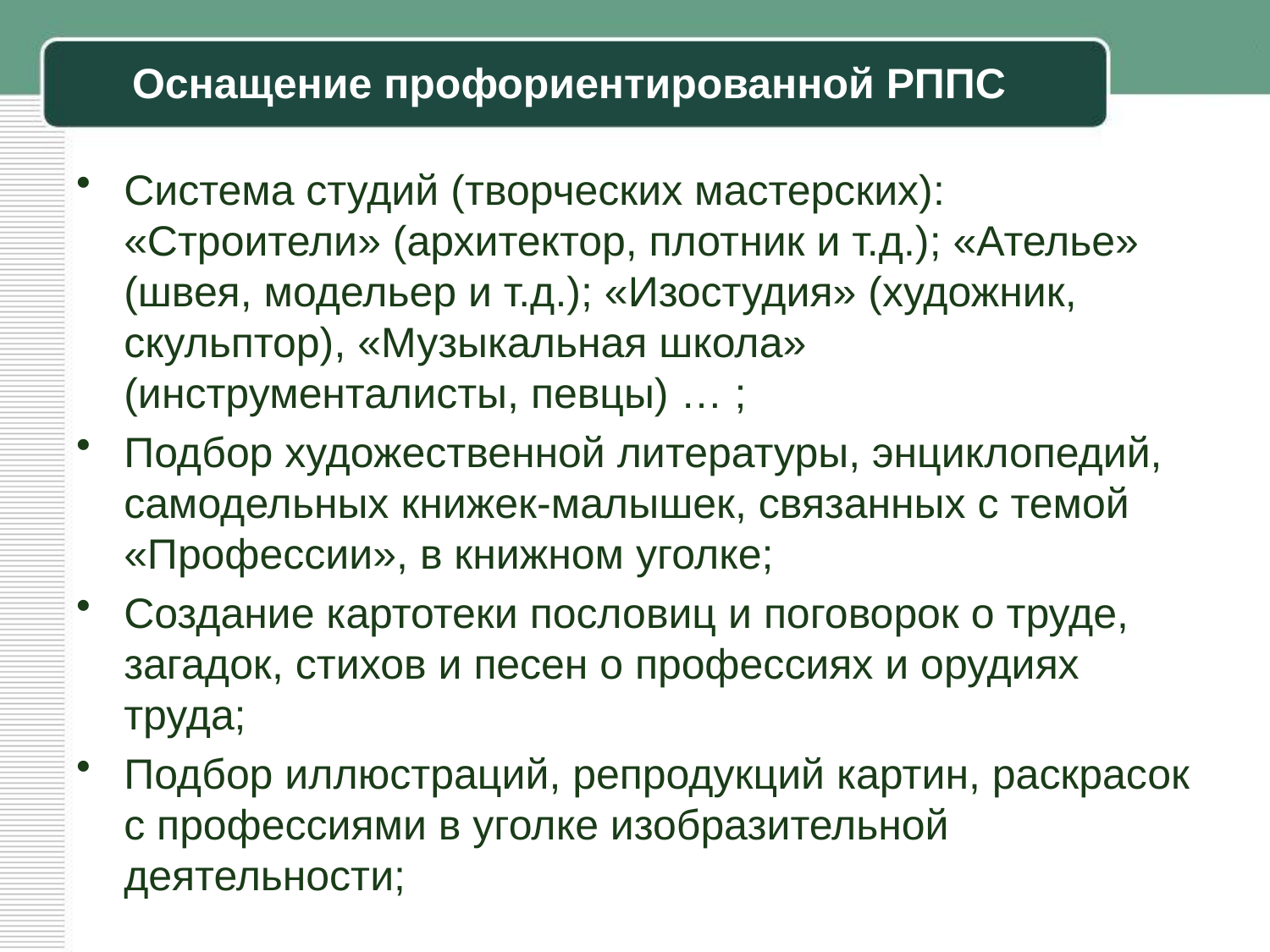

# Оснащение профориентированной РППС
Система студий (творческих мастерских): «Строители» (архитектор, плотник и т.д.); «Ателье» (швея, модельер и т.д.); «Изостудия» (художник, скульптор), «Музыкальная школа» (инструменталисты, певцы) … ;
Подбор художественной литературы, энциклопедий, самодельных книжек-малышек, связанных с темой «Профессии», в книжном уголке;
Создание картотеки пословиц и поговорок о труде, загадок, стихов и песен о профессиях и орудиях труда;
Подбор иллюстраций, репродукций картин, раскрасок с профессиями в уголке изобразительной деятельности;